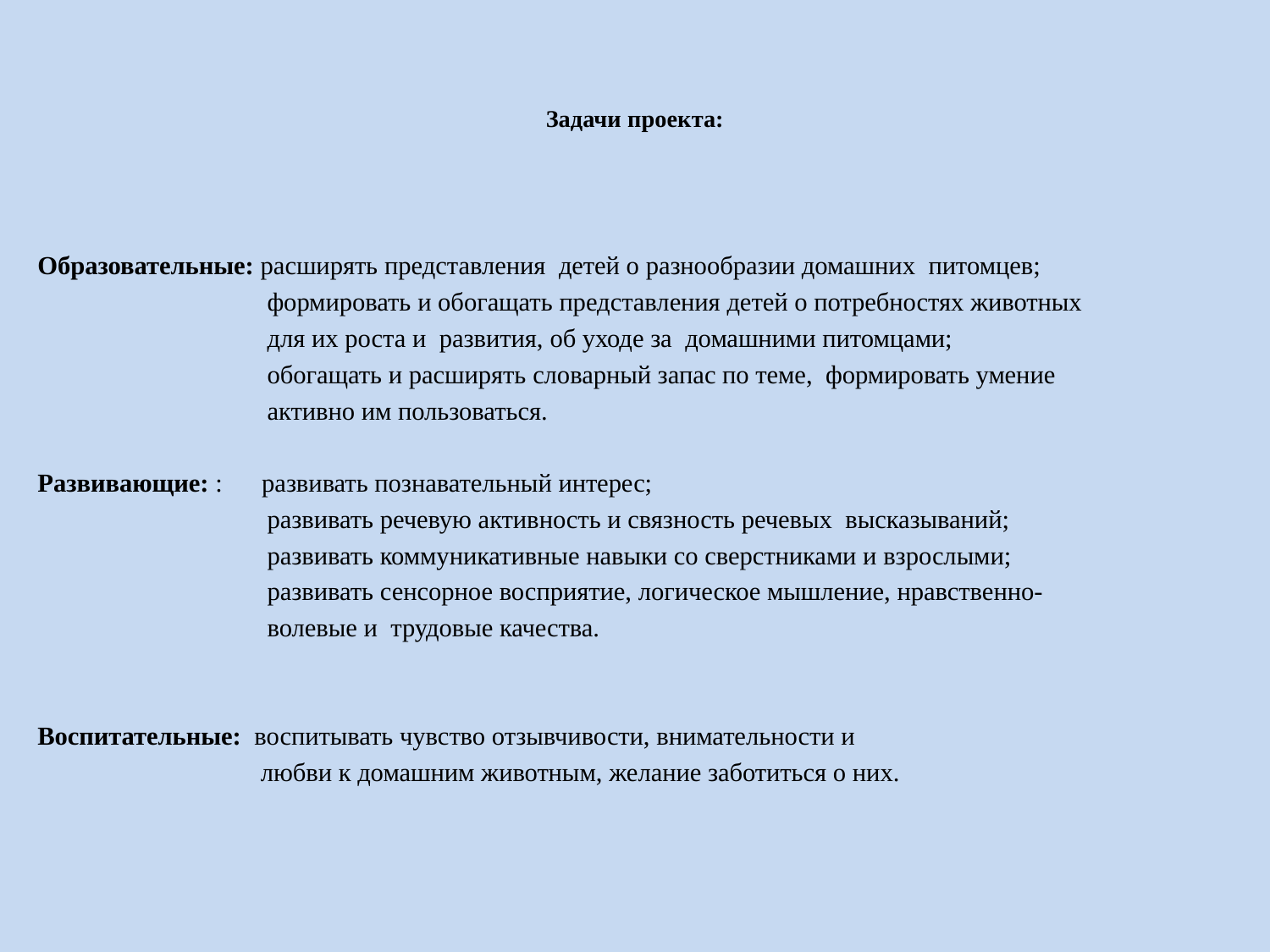

# Задачи проекта:

Образовательные: расширять представления  детей о разнообразии домашних  питомцев;
                                   формировать и обогащать представления детей о потребностях животных
                                   для их роста и  развития, об уходе за  домашними питомцами;
                                   обогащать и расширять словарный запас по теме,  формировать умение
                                   активно им пользоваться.

Развивающие: :      развивать познавательный интерес;
                                   развивать речевую активность и связность речевых  высказываний;
                                   развивать коммуникативные навыки со сверстниками и взрослыми;
                                   развивать сенсорное восприятие, логическое мышление, нравственно-
                                   волевые и  трудовые качества.

Воспитательные:  воспитывать чувство отзывчивости, внимательности и
                                  любви к домашним животным, желание заботиться о них.